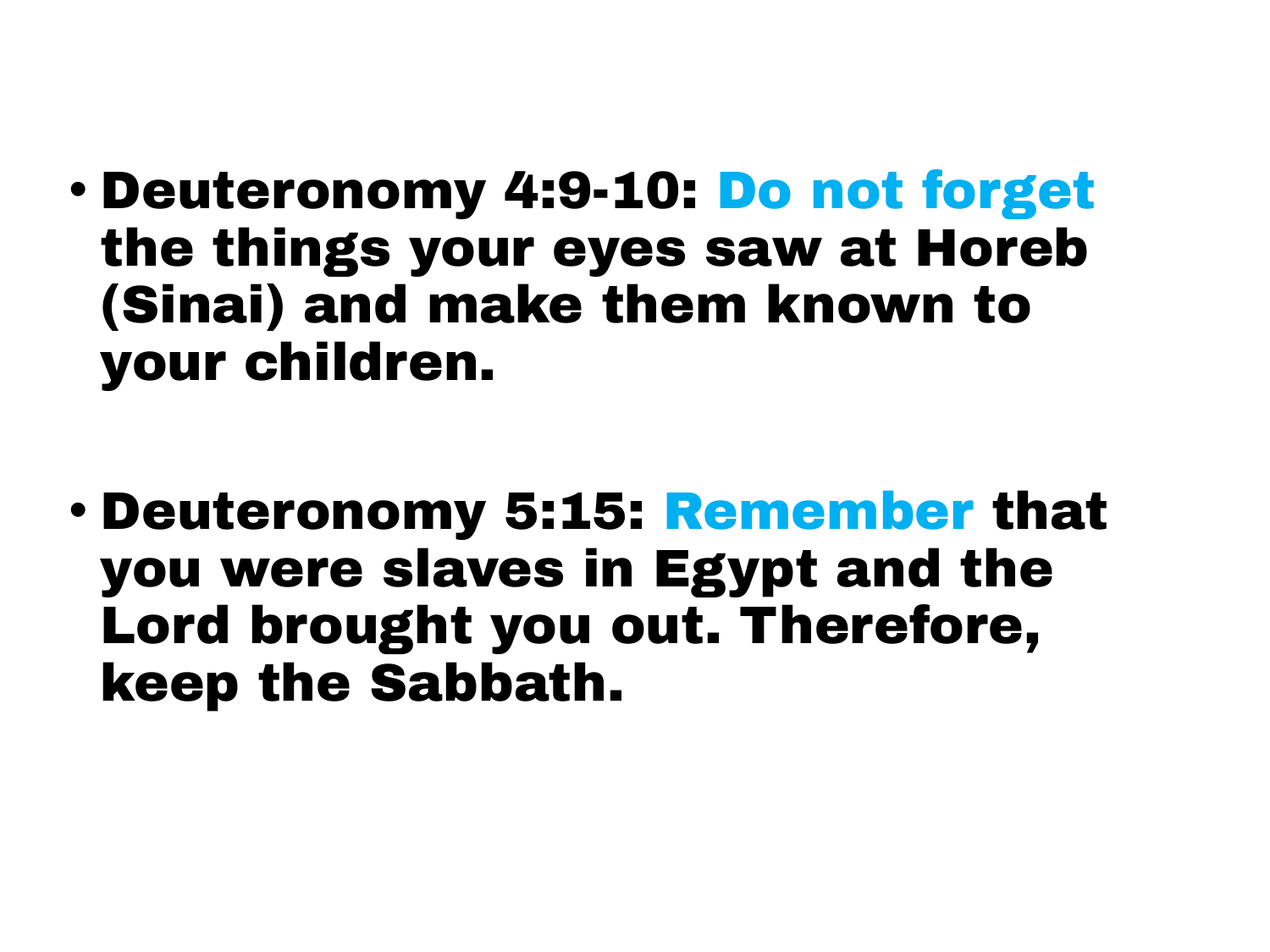

Deuteronomy 4:9-10: Do not forget the things your eyes saw at Horeb (Sinai) and make them known to your children.

Deuteronomy 5:15: Remember that you were slaves in Egypt and the Lord brought you out. Therefore, keep the Sabbath.